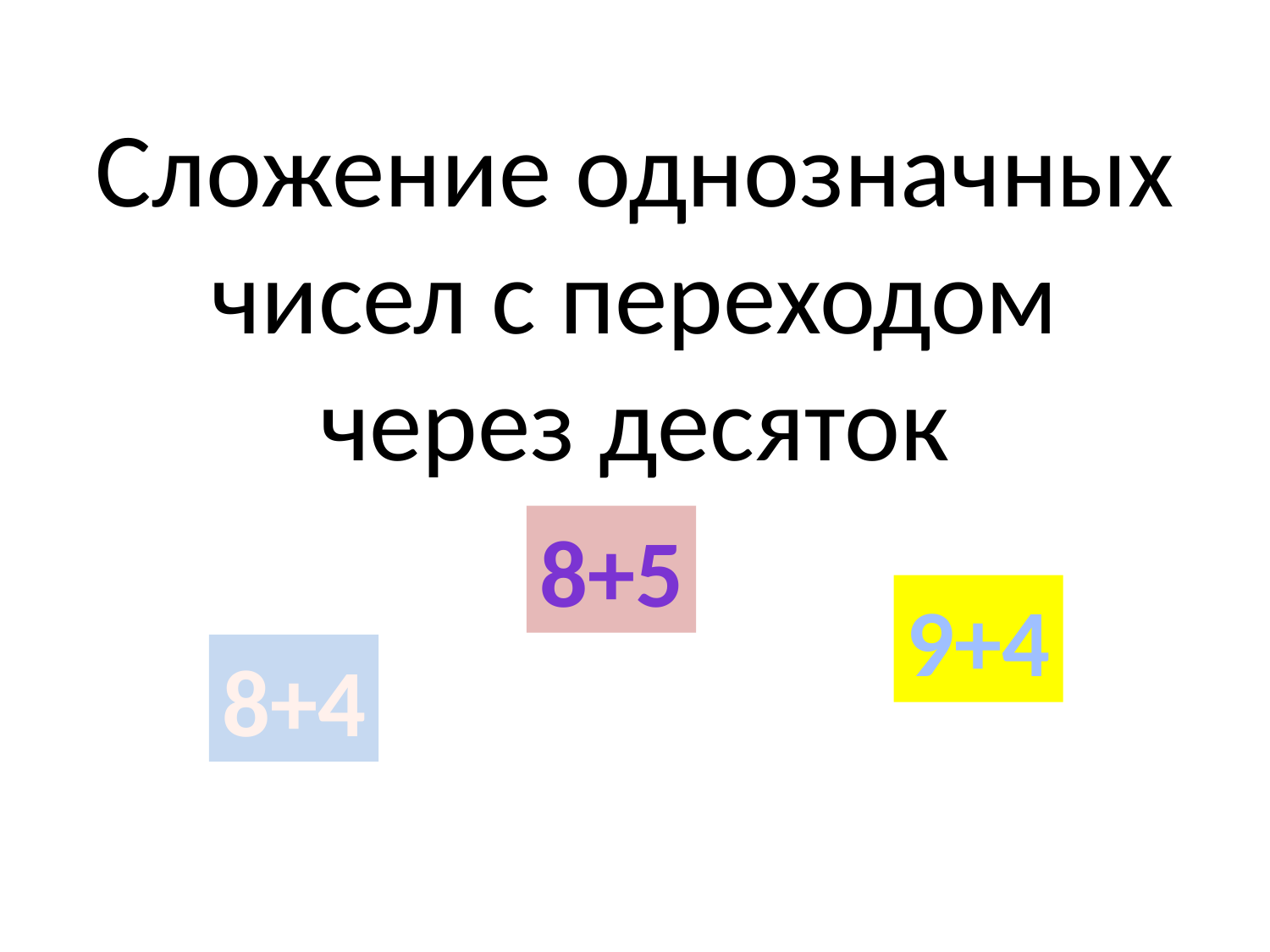

# Сложение однозначных чисел с переходом через десяток
8+5
9+4
8+4